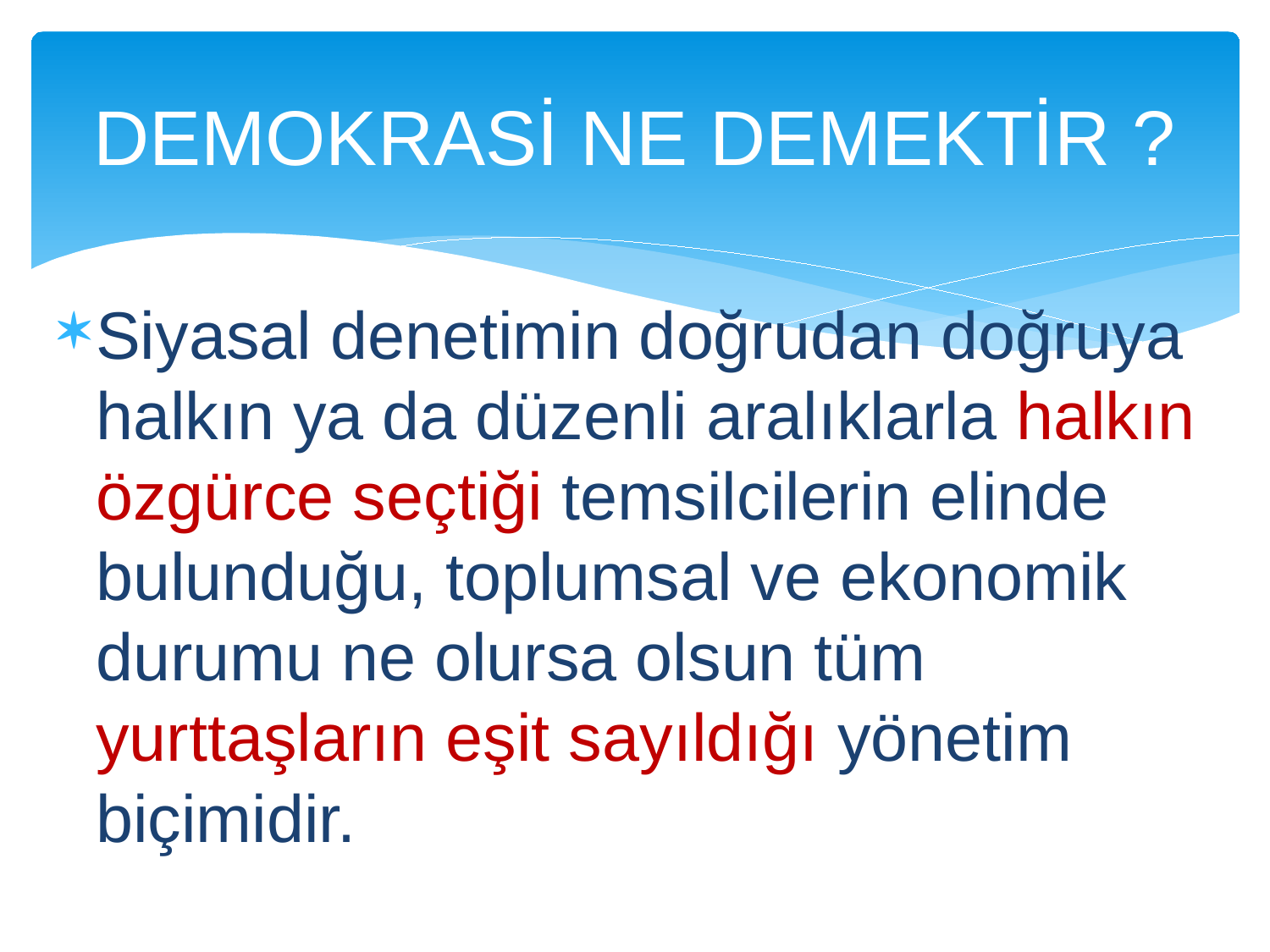

# DEMOKRASİ NE DEMEKTİR ?
Siyasal denetimin doğrudan doğruya halkın ya da düzenli aralıklarla halkın özgürce seçtiği temsilcilerin elinde bulunduğu, toplumsal ve ekonomik durumu ne olursa olsun tüm yurttaşların eşit sayıldığı yönetim biçimidir.